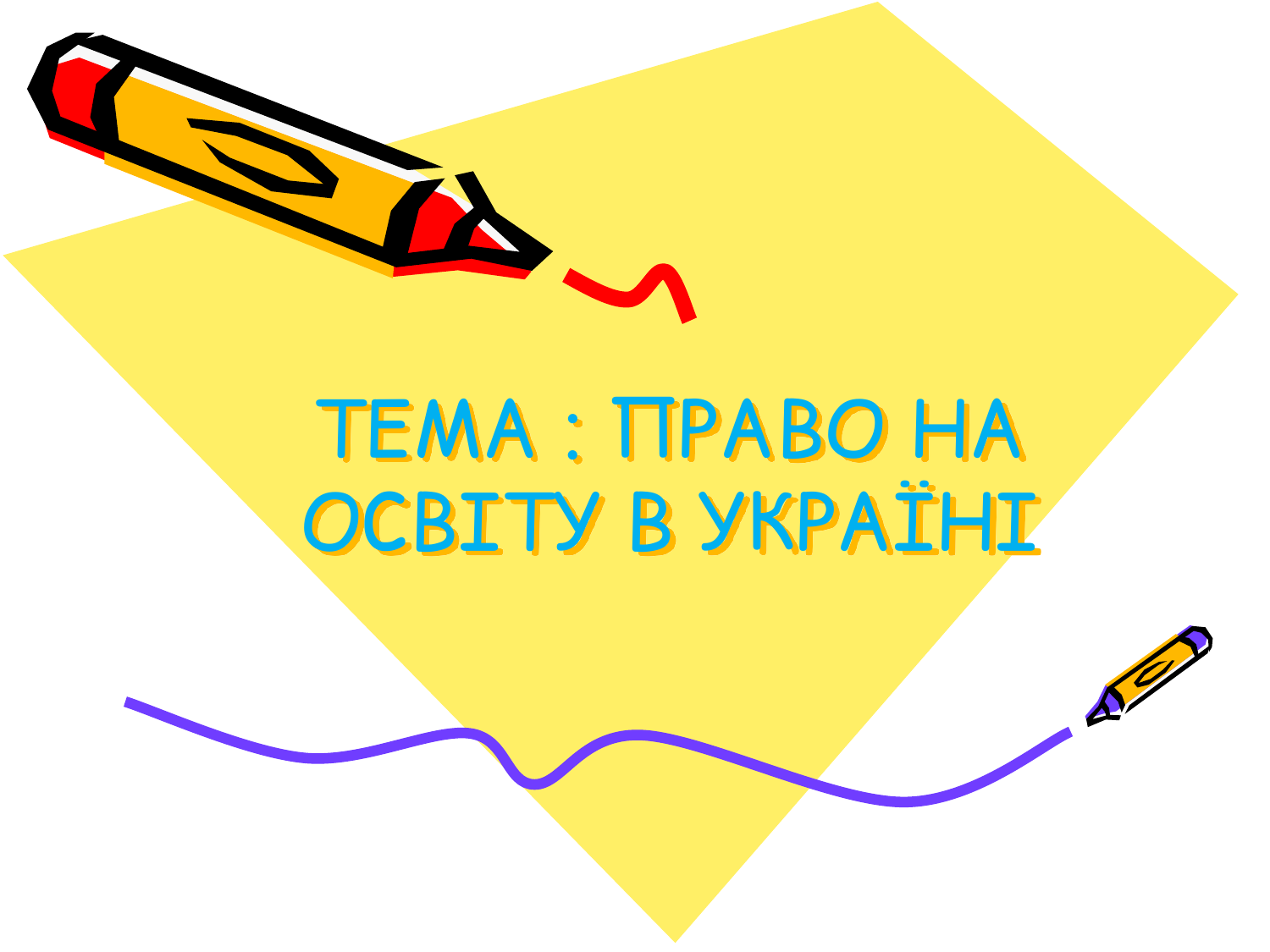

# ТЕМА : ПРАВО НА ОСВІТУ В УКРАЇНІ